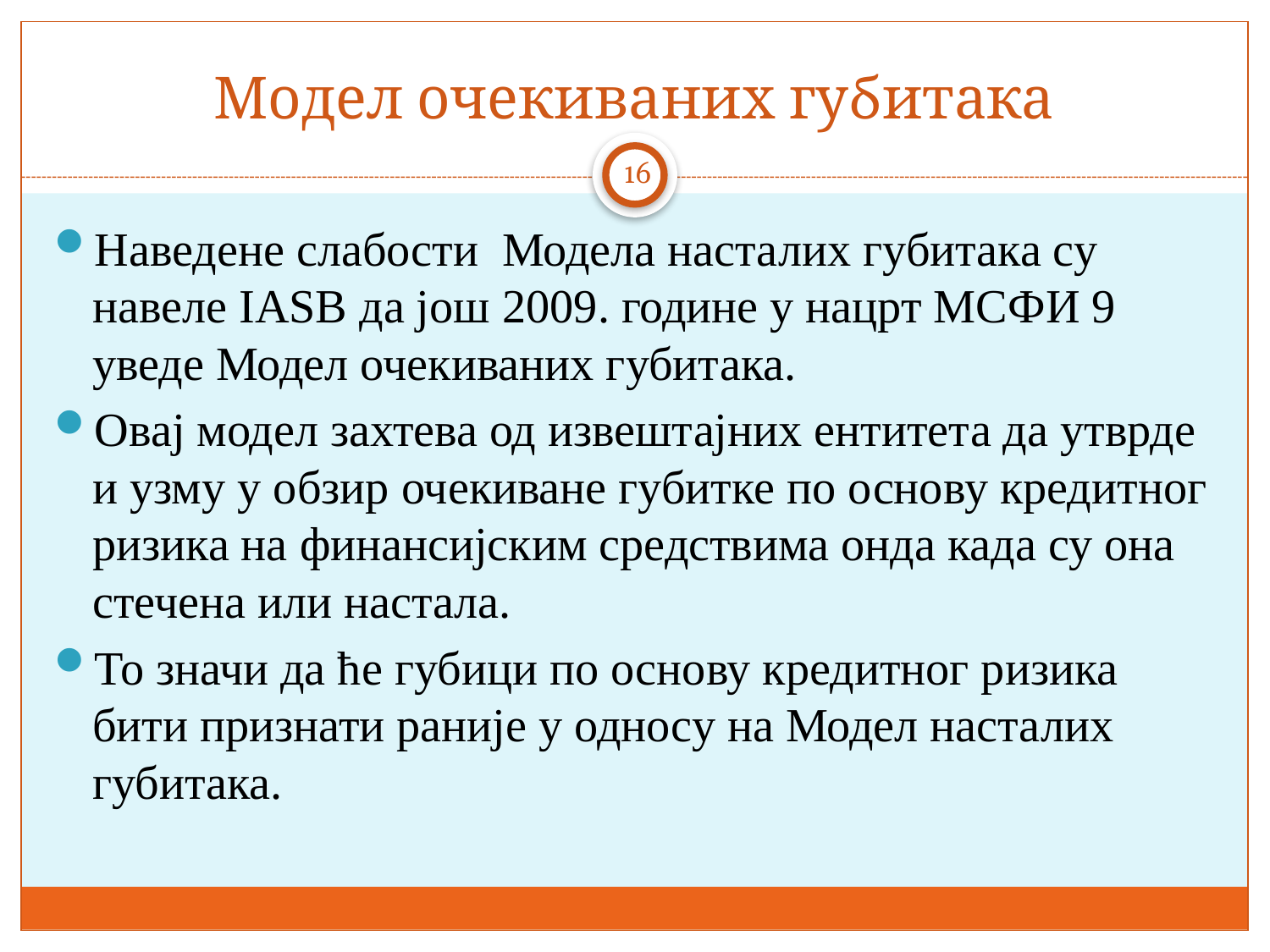

# Модел очекиваних губитака
16
Наведене слабости  Модела насталих губитака су навеле IASB да још 2009. године у нацрт МСФИ 9 уведе Модел очекиваних губитака.
Овај модел захтева од извештајних ентитета да утврде и узму у обзир очекиване губитке по основу кредитног ризика на финансијским средствима онда када су она стечена или настала.
То значи да ће губици по основу кредитног ризика бити признати раније у односу на Модел насталих губитака.